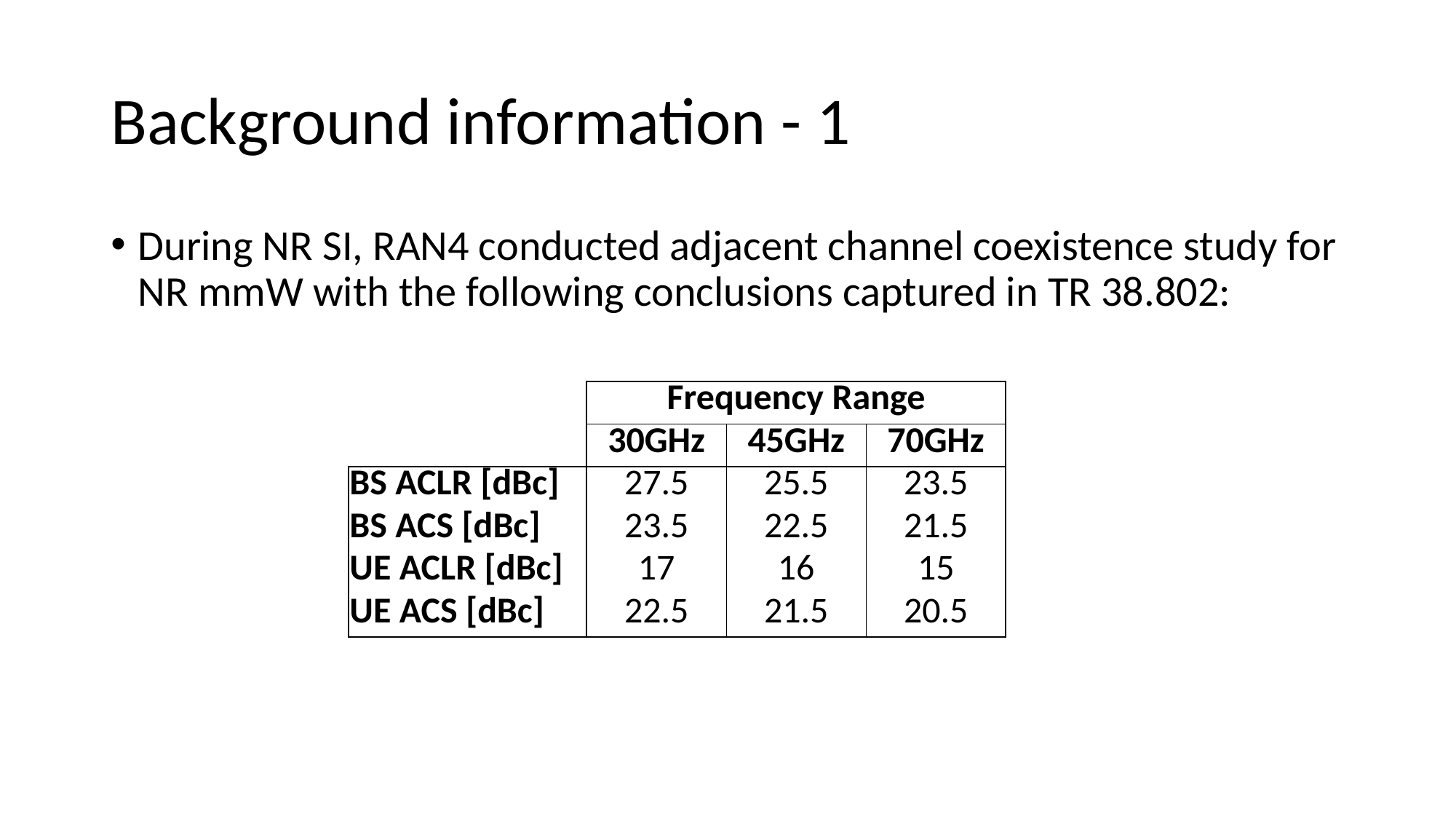

# Background information - 1
During NR SI, RAN4 conducted adjacent channel coexistence study for NR mmW with the following conclusions captured in TR 38.802:
|  | Frequency Range |  |  |
| --- | --- | --- | --- |
|  | 30GHz | 45GHz | 70GHz |
| BS ACLR [dBc] | 27.5 | 25.5 | 23.5 |
| BS ACS [dBc] | 23.5 | 22.5 | 21.5 |
| UE ACLR [dBc] | 17 | 16 | 15 |
| UE ACS [dBc] | 22.5 | 21.5 | 20.5 |